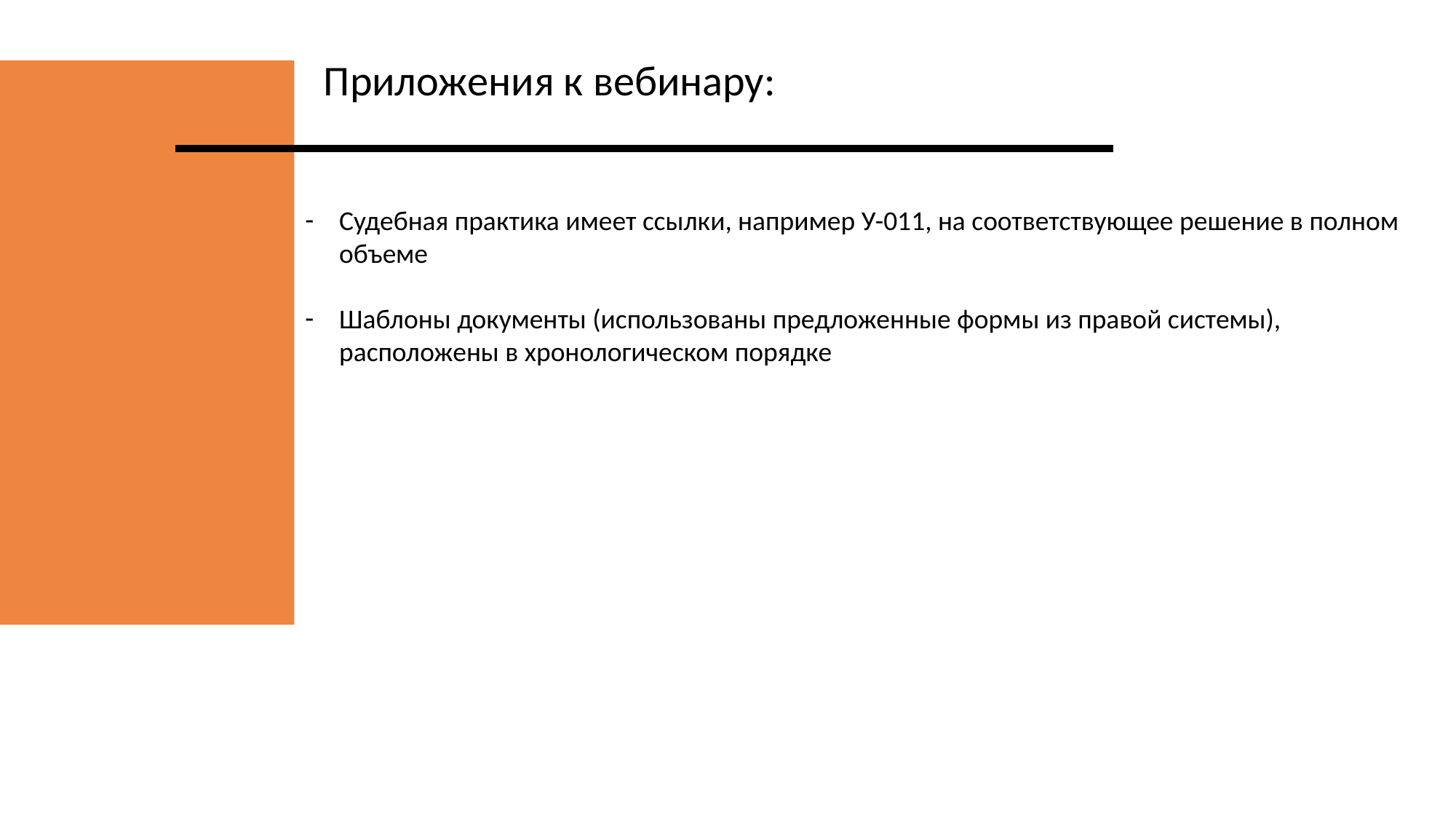

Приложения к вебинару:

Судебная практика имеет ссылки, например У-011, на соответствующее решение в полном объеме

Шаблоны документы (использованы предложенные формы из правой системы), расположены в хронологическом порядке